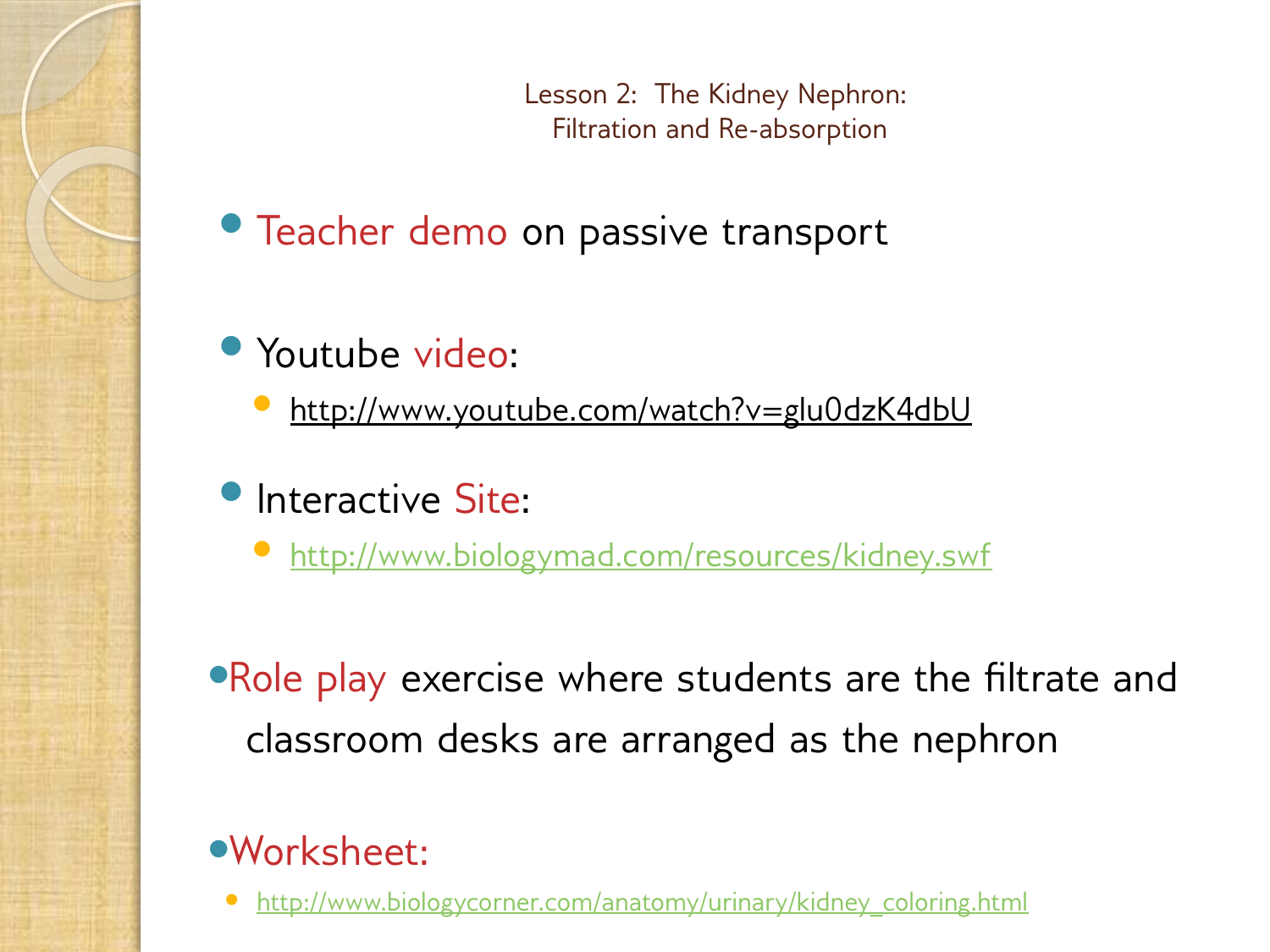

# Lesson 2:  The Kidney Nephron: Filtration and Re-absorption
Teacher demo on passive transport

Youtube video:
http://www.youtube.com/watch?v=glu0dzK4dbU
Interactive Site:
http://www.biologymad.com/resources/kidney.swf

Role play exercise where students are the filtrate and
   classroom desks are arranged as the nephron
Worksheet:
http://www.biologycorner.com/anatomy/urinary/kidney_coloring.html